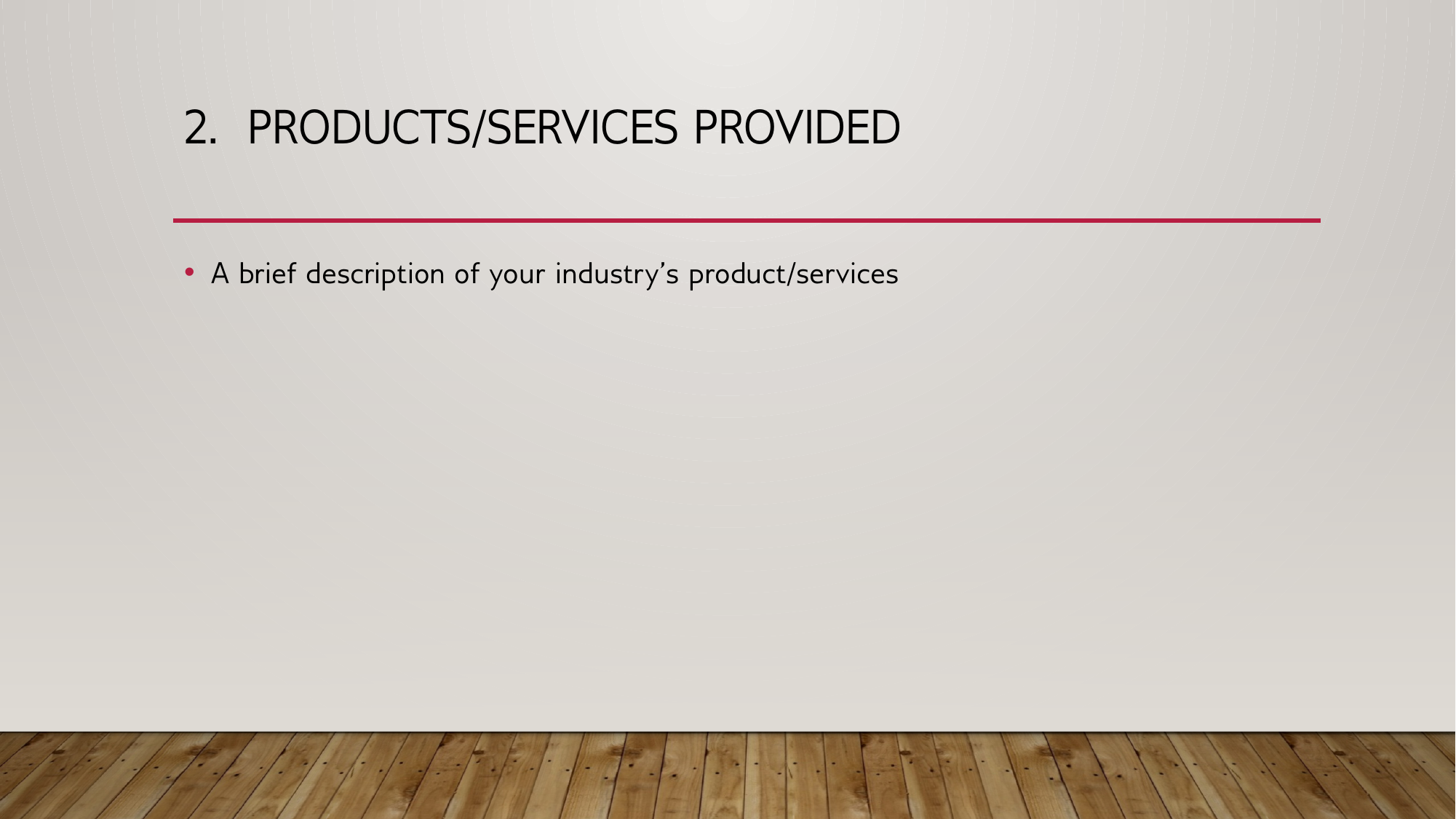

# 2.  Products/services provided
A brief description of your industry’s product/services